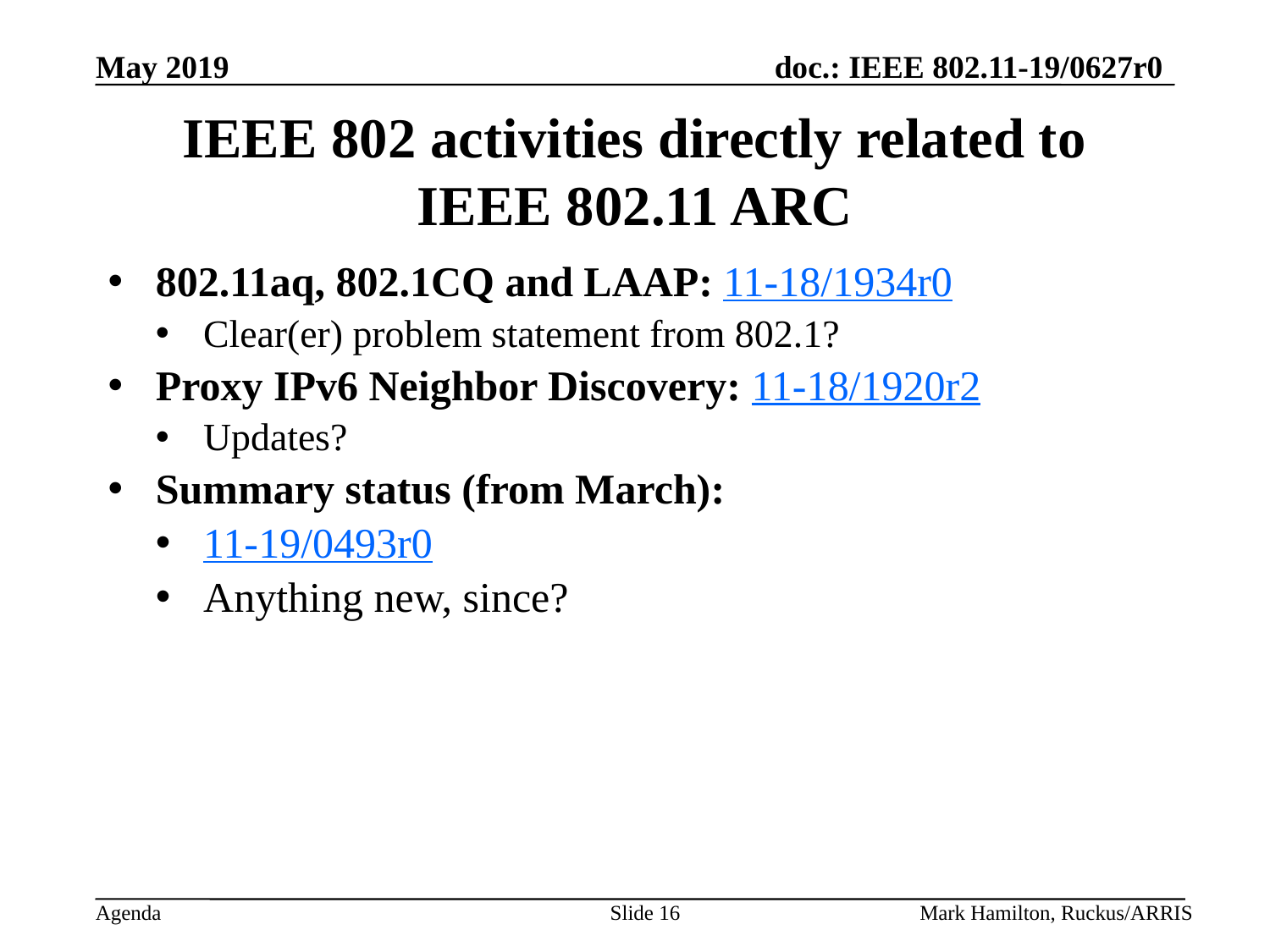

# IEEE 802 activities directly related to IEEE 802.11 ARC
802.11aq, 802.1CQ and LAAP: 11-18/1934r0
Clear(er) problem statement from 802.1?
Proxy IPv6 Neighbor Discovery: 11-18/1920r2
Updates?
Summary status (from March):
11-19/0493r0
Anything new, since?